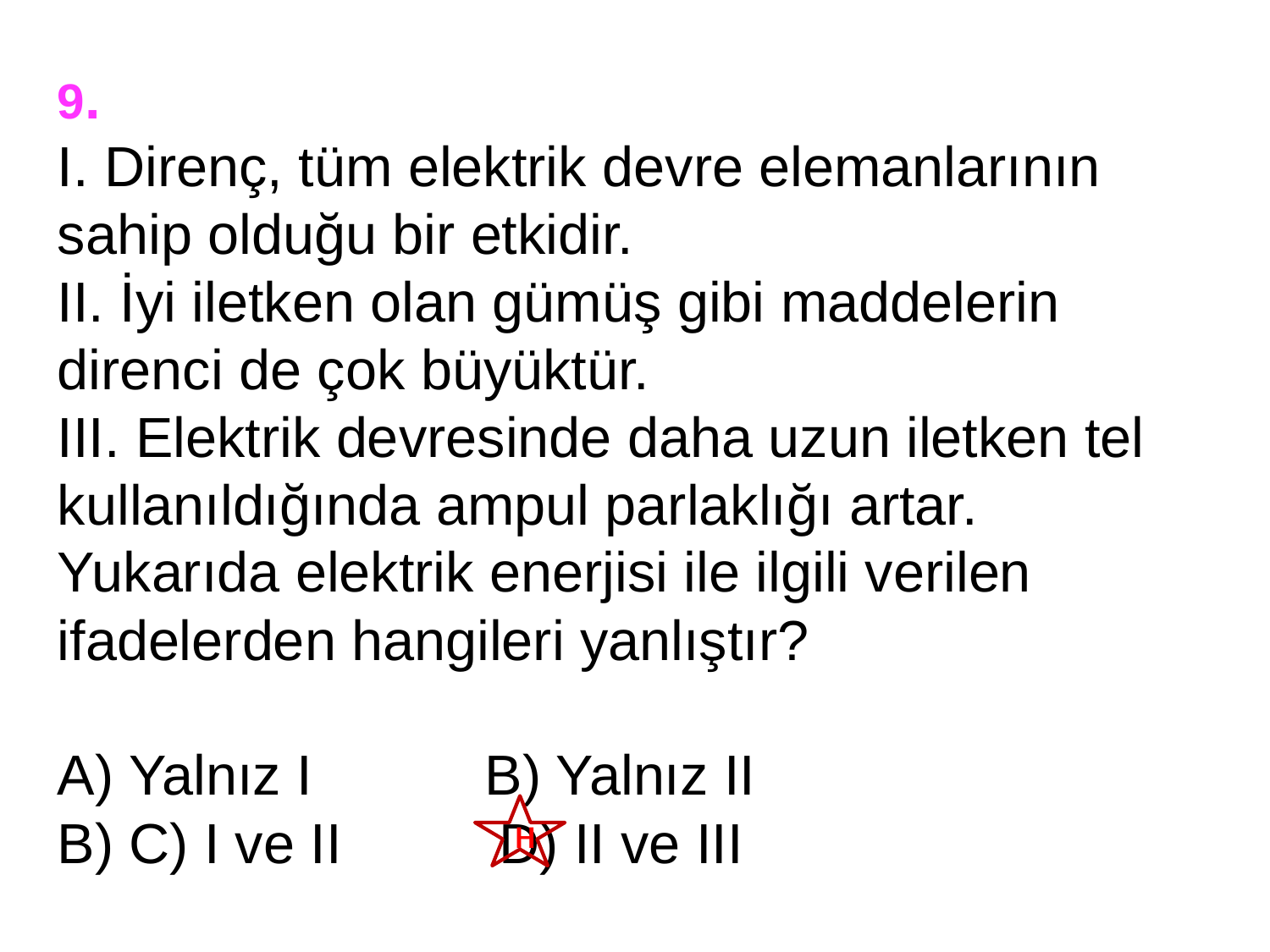

9.
I. Direnç, tüm elektrik devre elemanlarının sahip olduğu bir etkidir.
II. İyi iletken olan gümüş gibi maddelerin direnci de çok büyüktür.
III. Elektrik devresinde daha uzun iletken tel kullanıldığında ampul parlaklığı artar.
Yukarıda elektrik enerjisi ile ilgili verilen ifadelerden hangileri yanlıştır?

Yalnız I           B) Yalnız II
C) I ve II          D) II ve III
H